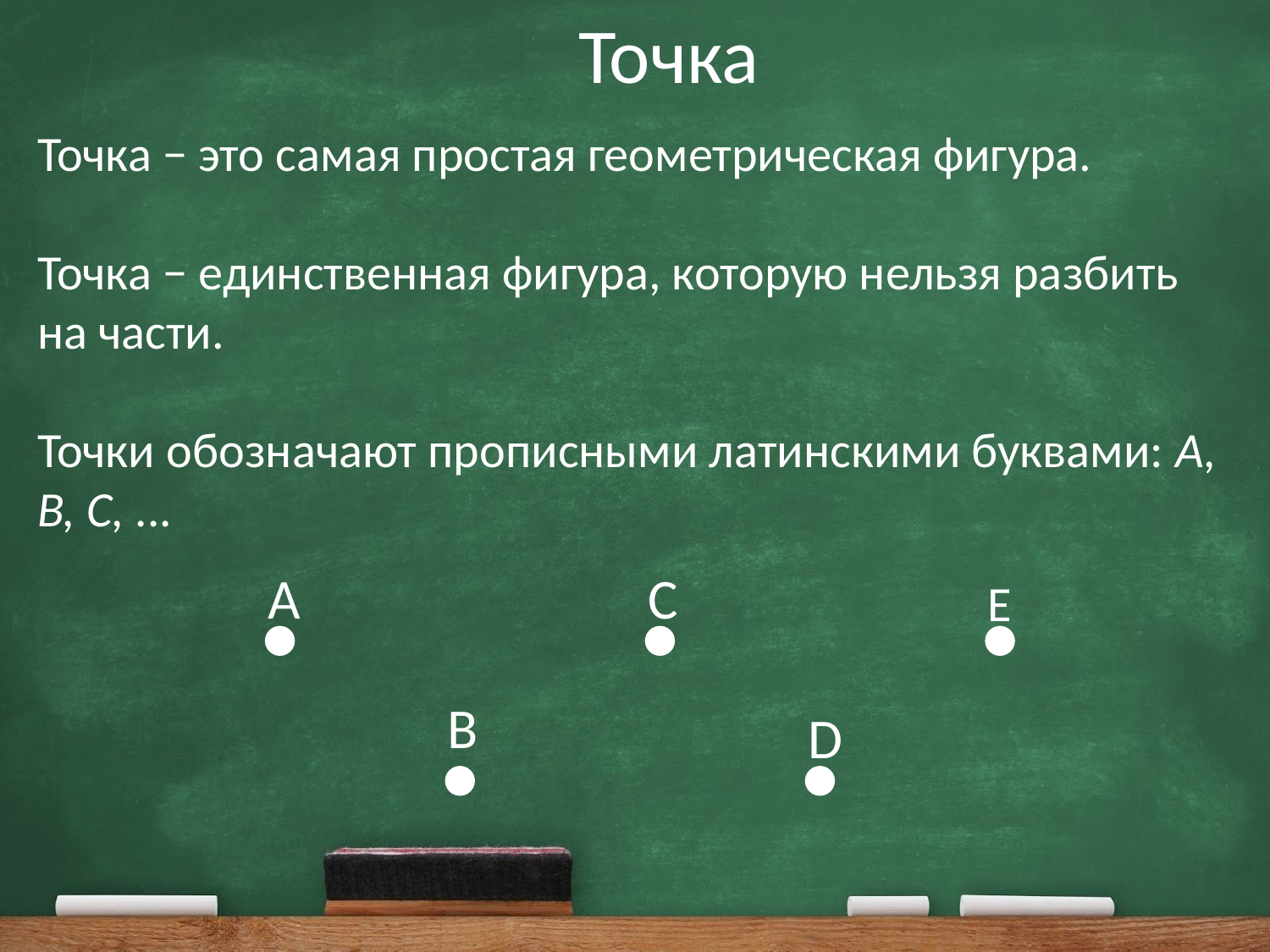

Точка
Точка − это самая простая геометрическая фигура.

Точка − единственная фигура, которую нельзя разбить на части.

Точки обозначают прописными латинскими буквами: A, B, C, ...
А

С
E

В

D